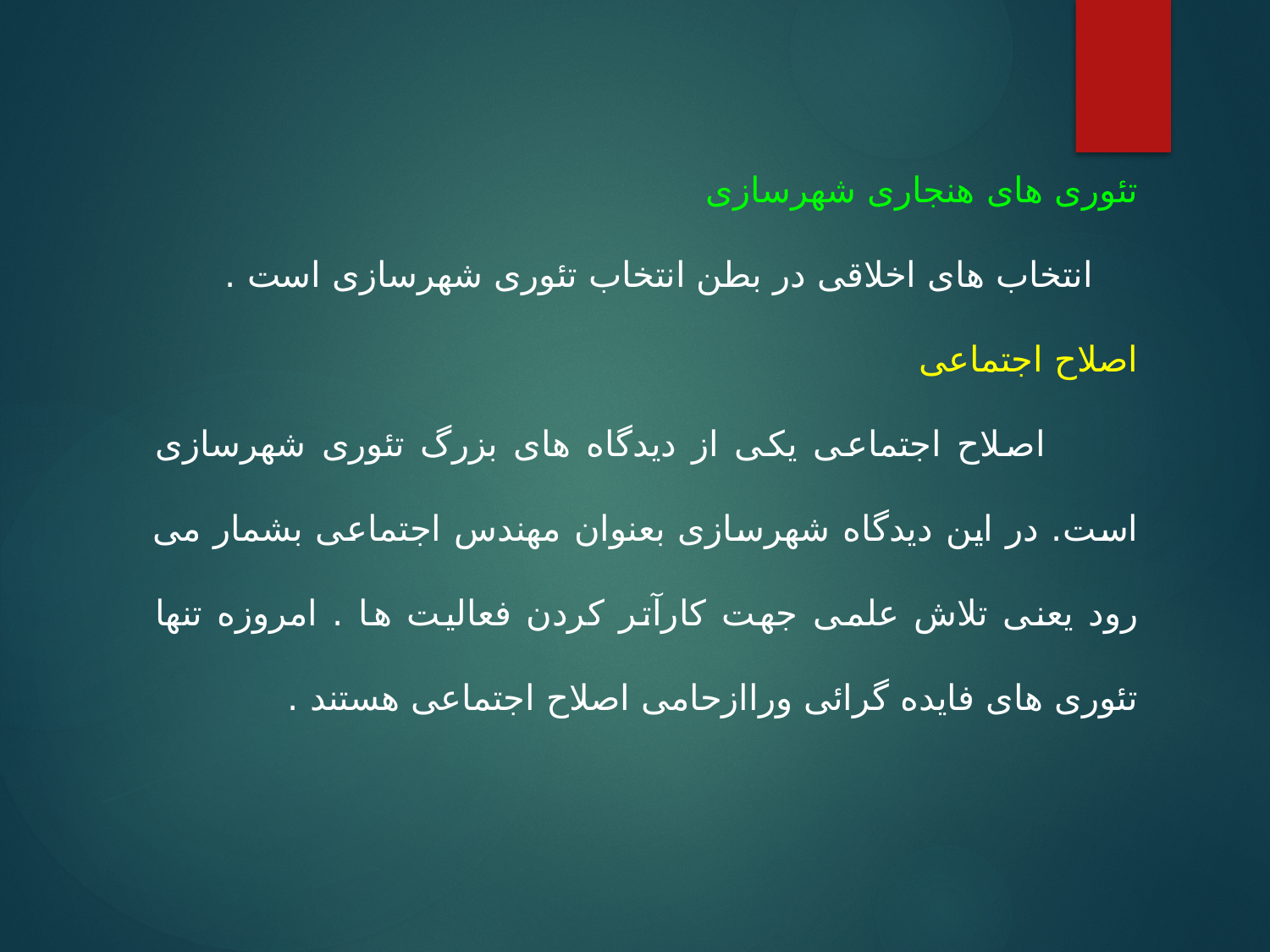

تئوری های هنجاری شهرسازی
    انتخاب های اخلاقی در بطن انتخاب تئوری شهرسازی است .
اصلاح اجتماعی
      اصلاح اجتماعی یکی از دیدگاه های بزرگ تئوری شهرسازی است. در این دیدگاه شهرسازی بعنوان مهندس اجتماعی بشمار می رود یعنی تلاش علمی جهت کارآتر کردن فعالیت ها . امروزه تنها تئوری های فایده گرائی وراازحامی اصلاح اجتماعی هستند .